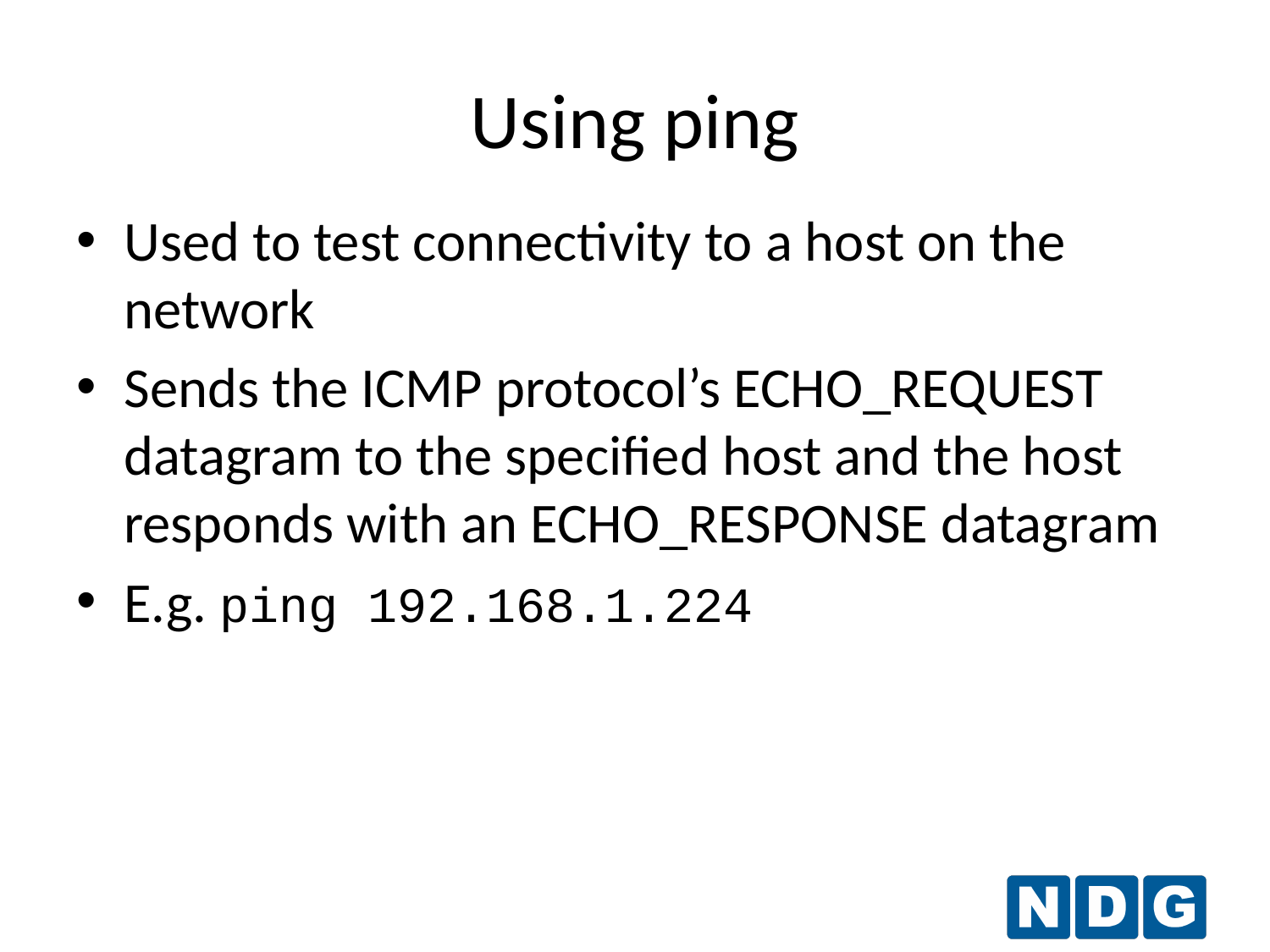

Using ping
Used to test connectivity to a host on the network
Sends the ICMP protocol’s ECHO_REQUEST datagram to the specified host and the host responds with an ECHO_RESPONSE datagram
E.g. ping 192.168.1.224